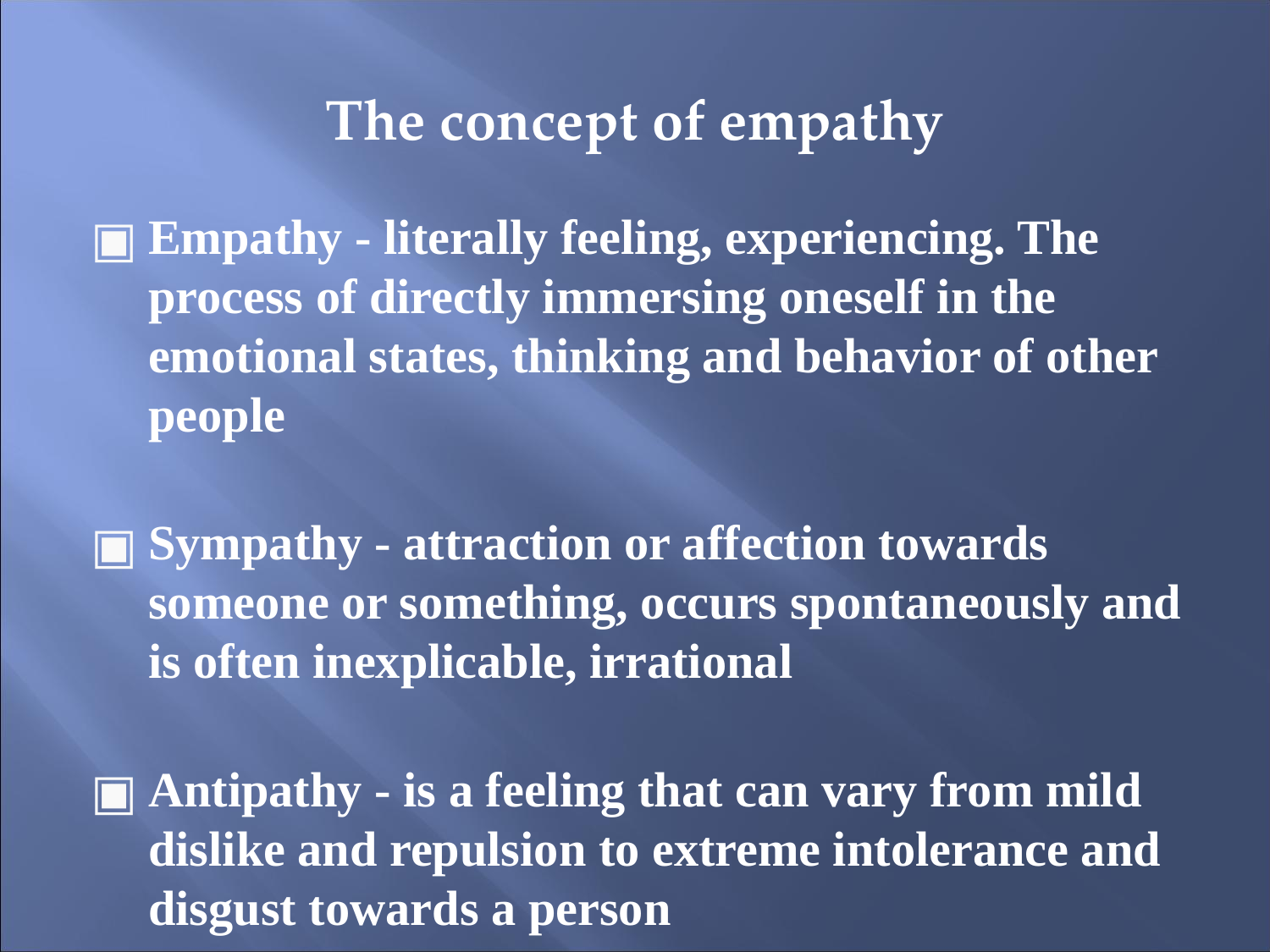

The concept of empathy
Empathy - literally feeling, experiencing. The process of directly immersing oneself in the emotional states, thinking and behavior of other people

Sympathy - attraction or affection towards someone or something, occurs spontaneously and is often inexplicable, irrational

Antipathy - is a feeling that can vary from mild dislike and repulsion to extreme intolerance and disgust towards a person